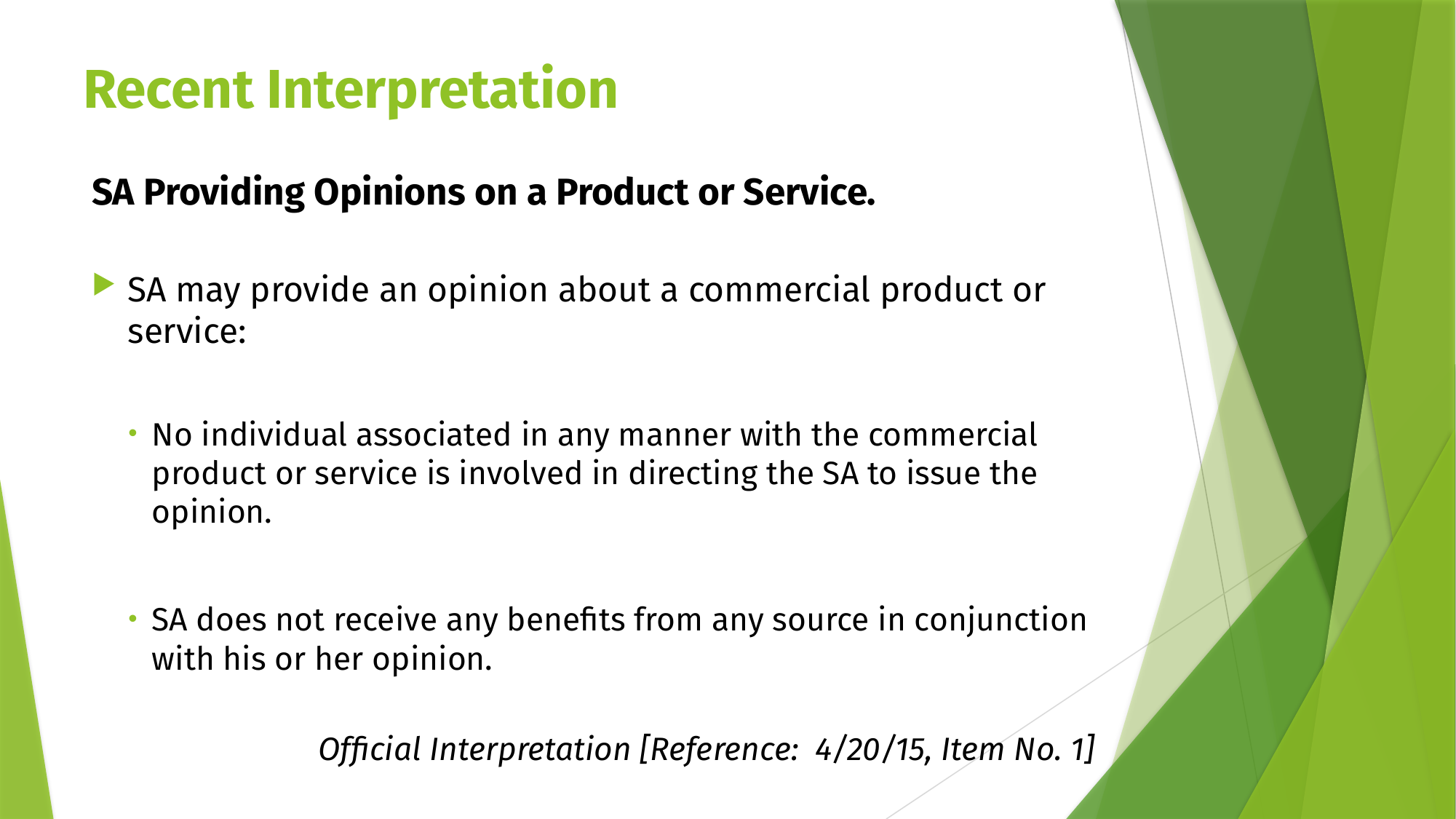

# Recent Interpretation
SA Providing Opinions on a Product or Service.

SA may provide an opinion about a commercial product or service:

No individual associated in any manner with the commercial product or service is involved in directing the SA to issue the opinion.

SA does not receive any benefits from any source in conjunction with his or her opinion.

Official Interpretation [Reference:  4/20/15, Item No. 1]